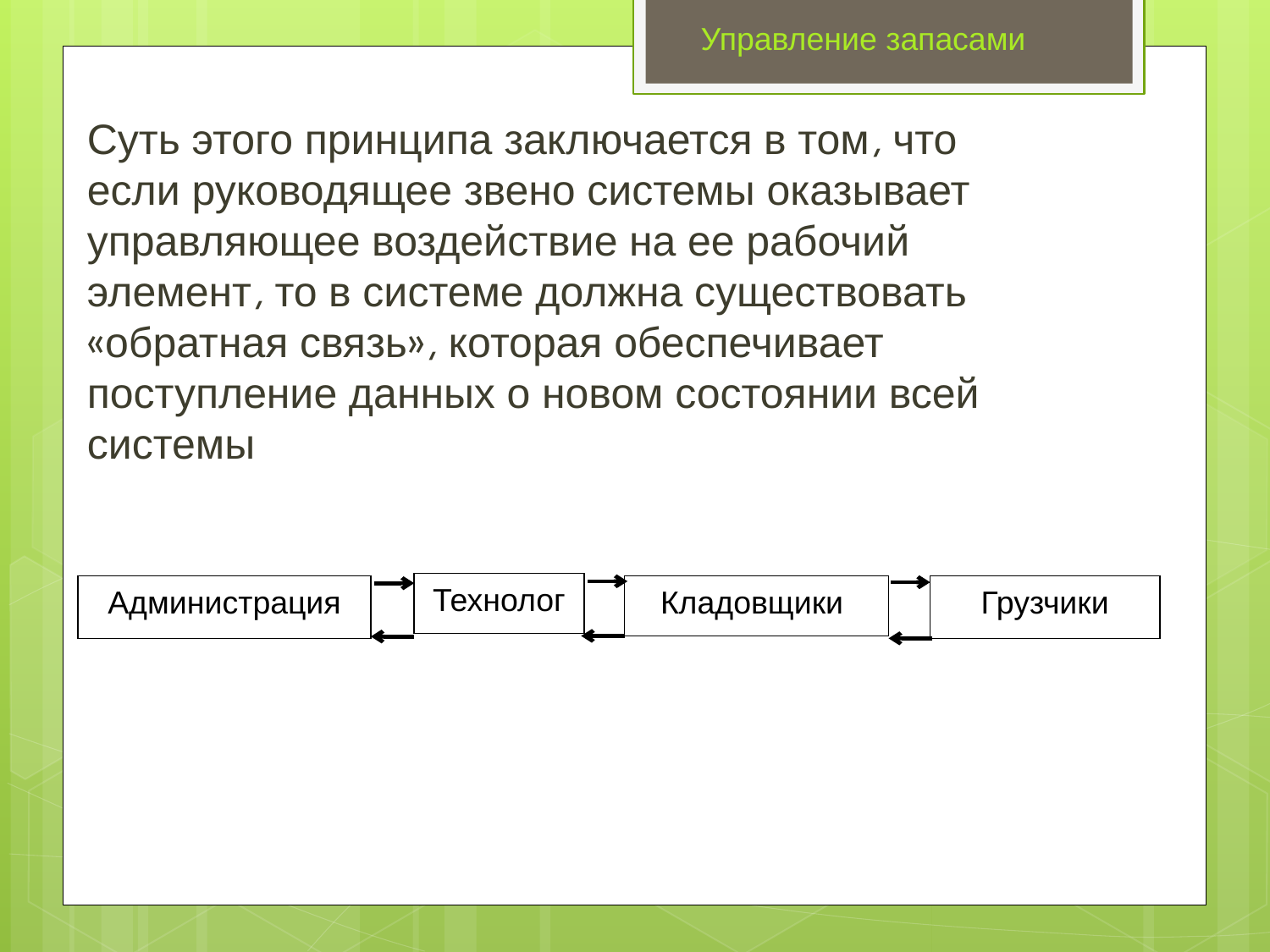

Управление запасами
Суть этого принципа заключается в том, что если руководящее звено системы оказывает управляющее воздействие на ее рабочий элемент, то в системе должна существовать «обратная связь», которая обеспечивает поступление данных о новом состоянии всей системы
Технолог
Администрация
Кладовщики
Грузчики